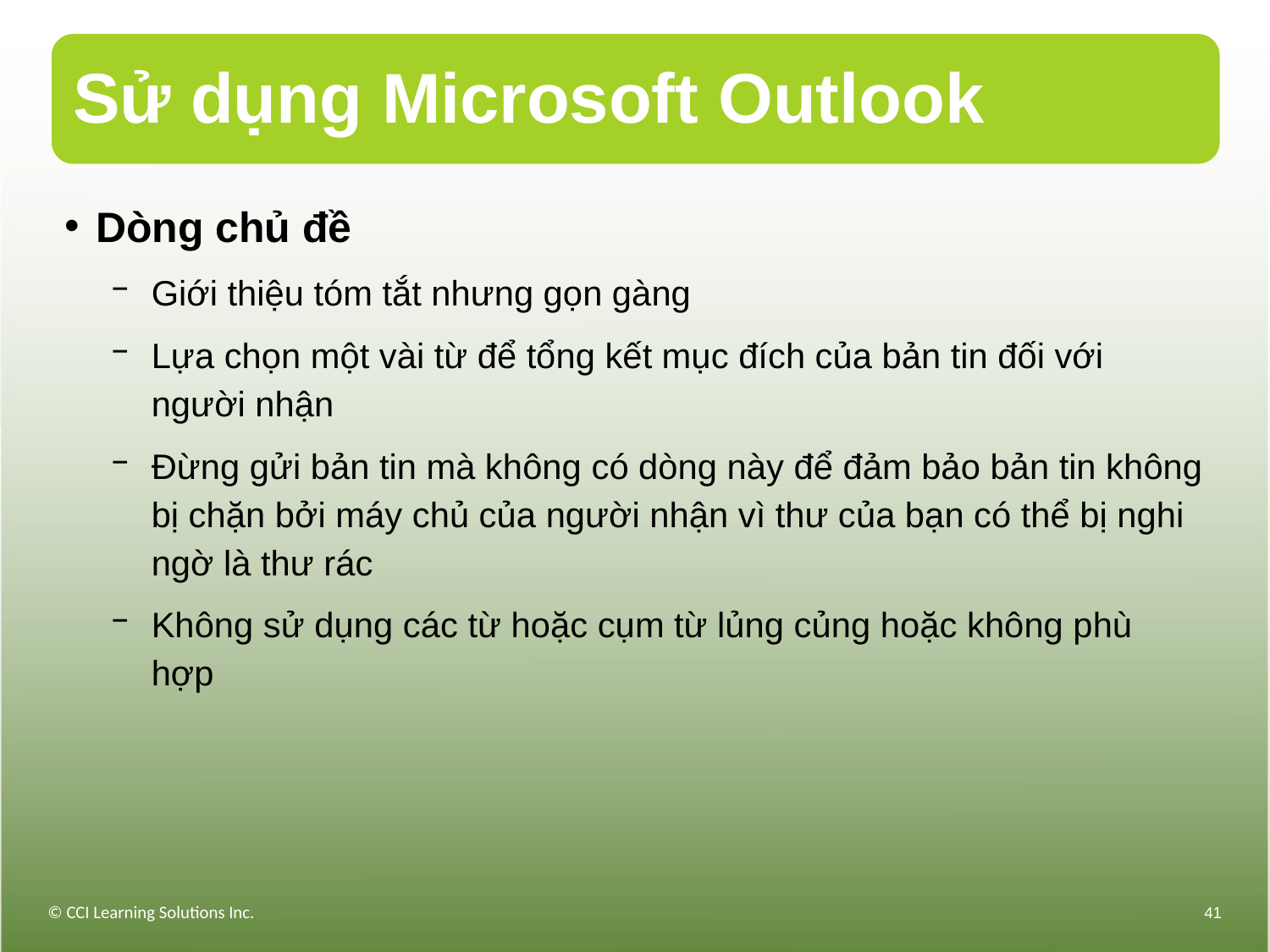

# Sử dụng Microsoft Outlook
Dòng chủ đề
Giới thiệu tóm tắt nhưng gọn gàng
Lựa chọn một vài từ để tổng kết mục đích của bản tin đối với người nhận
Đừng gửi bản tin mà không có dòng này để đảm bảo bản tin không bị chặn bởi máy chủ của người nhận vì thư của bạn có thể bị nghi ngờ là thư rác
Không sử dụng các từ hoặc cụm từ lủng củng hoặc không phù hợp
© CCI Learning Solutions Inc.
41